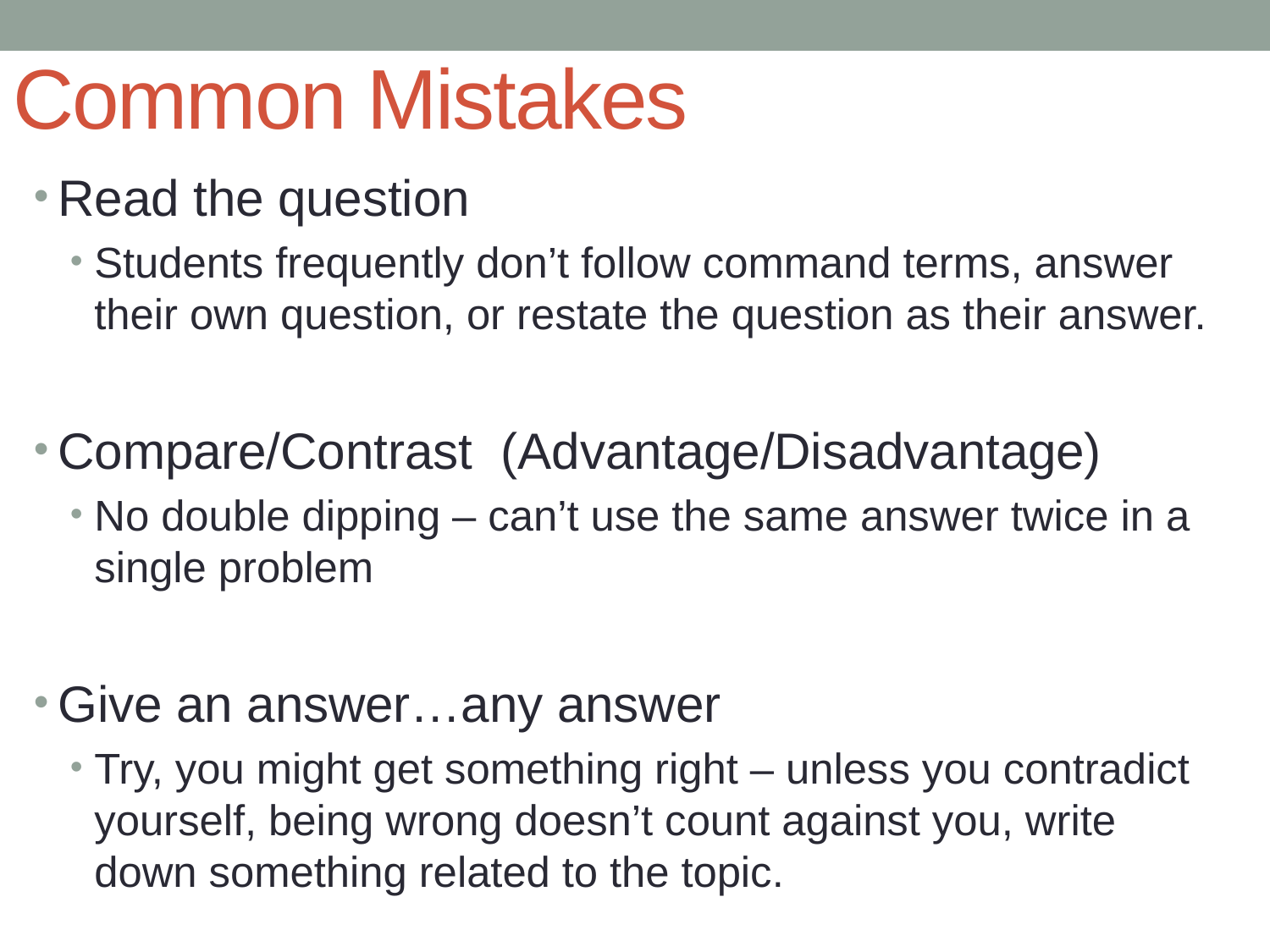

# Common Mistakes
Read the question
Students frequently don’t follow command terms, answer their own question, or restate the question as their answer.

Compare/Contrast  (Advantage/Disadvantage)
No double dipping – can’t use the same answer twice in a single problem

Give an answer…any answer
Try, you might get something right – unless you contradict yourself, being wrong doesn’t count against you, write down something related to the topic.